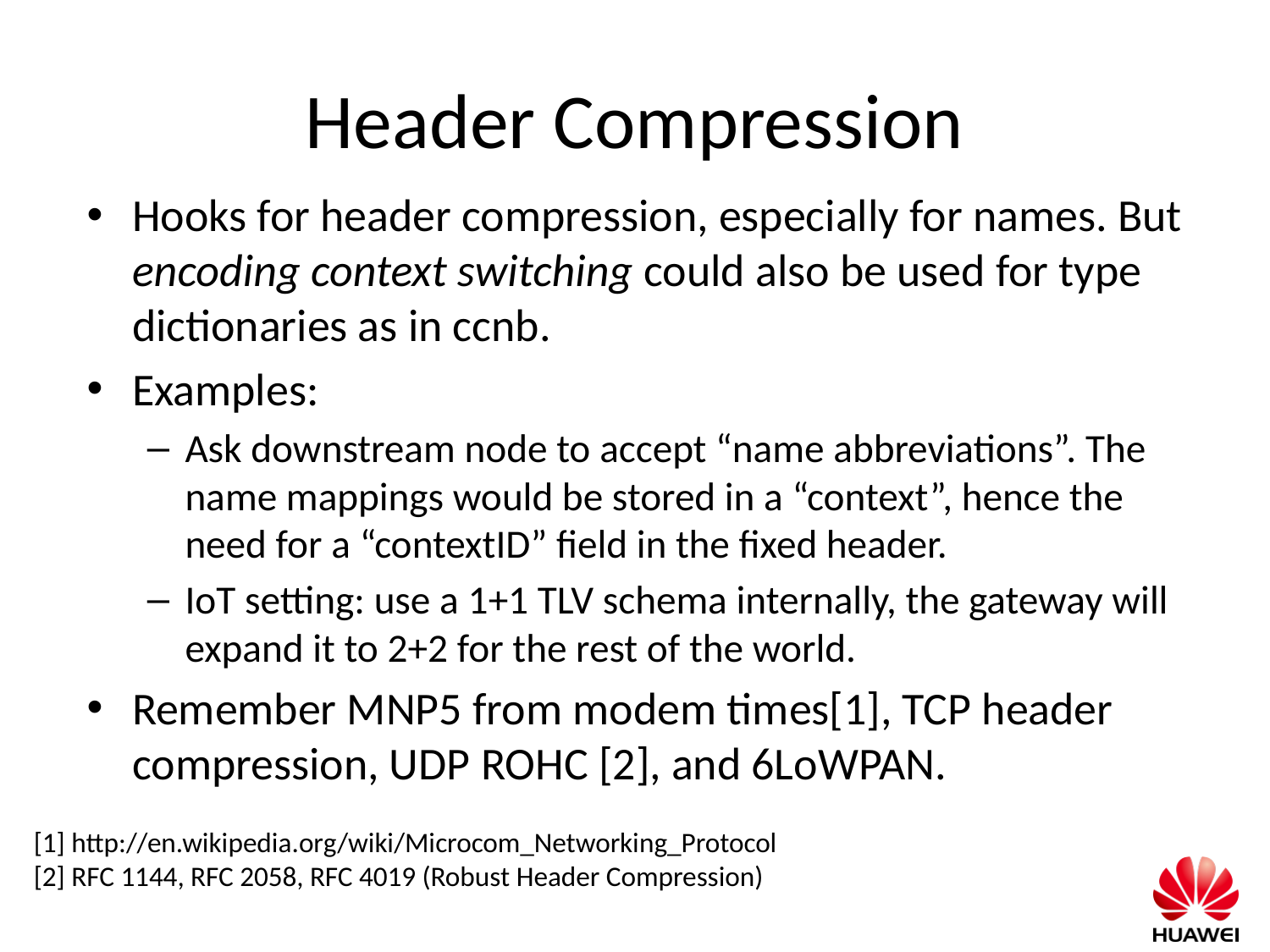

# Header Compression
Hooks for header compression, especially for names. But encoding context switching could also be used for type dictionaries as in ccnb.
Examples:
Ask downstream node to accept “name abbreviations”. The name mappings would be stored in a “context”, hence the need for a “contextID” field in the fixed header.
IoT setting: use a 1+1 TLV schema internally, the gateway will expand it to 2+2 for the rest of the world.
Remember MNP5 from modem times[1], TCP header compression, UDP ROHC [2], and 6LoWPAN.

[1] http://en.wikipedia.org/wiki/Microcom_Networking_Protocol
[2] RFC 1144, RFC 2058, RFC 4019 (Robust Header Compression)